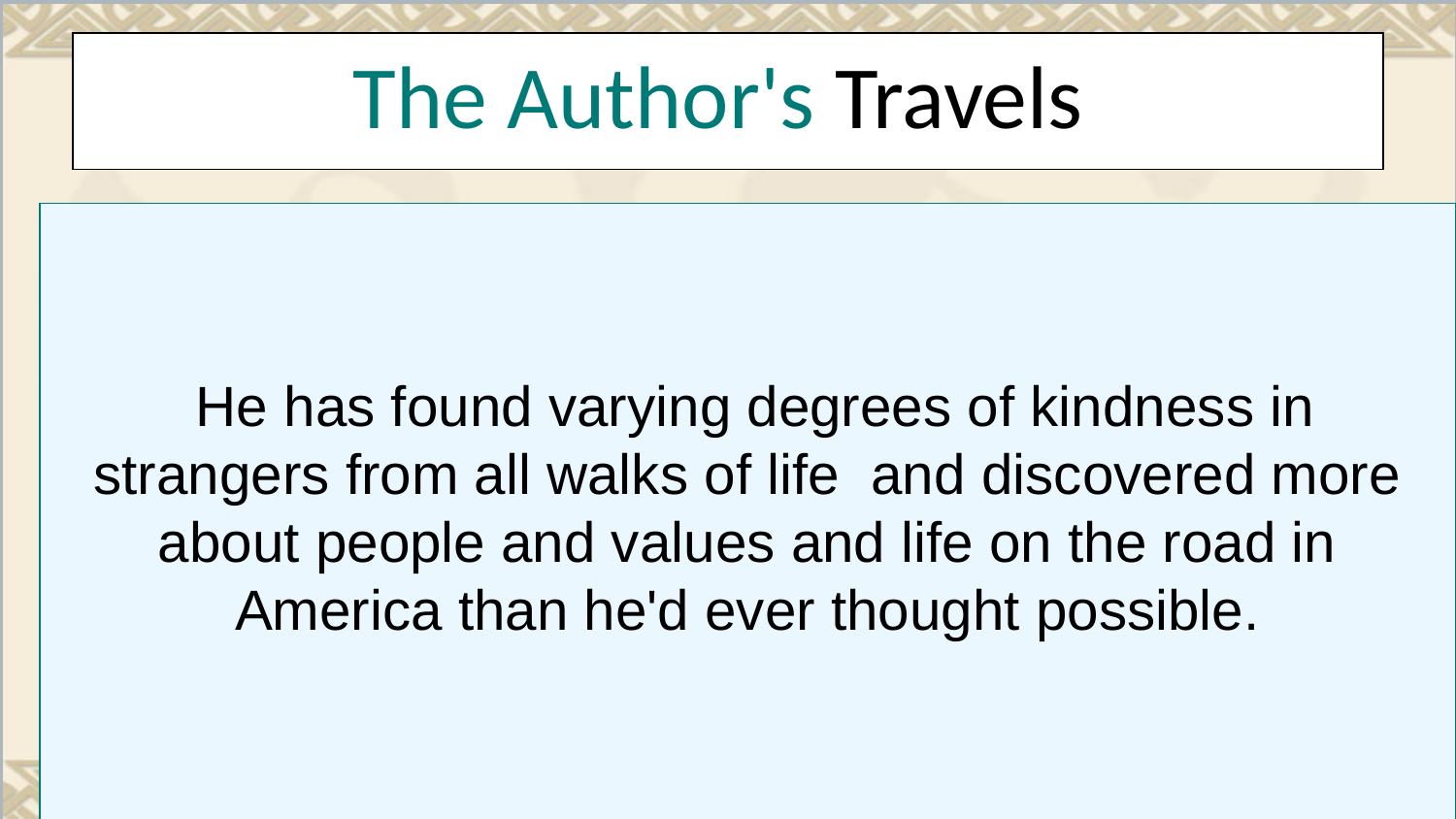

The Author's Travels
 He has found varying degrees of kindness in strangers from all walks of life  and discovered more about people and values and life on the road in America than he'd ever thought possible.